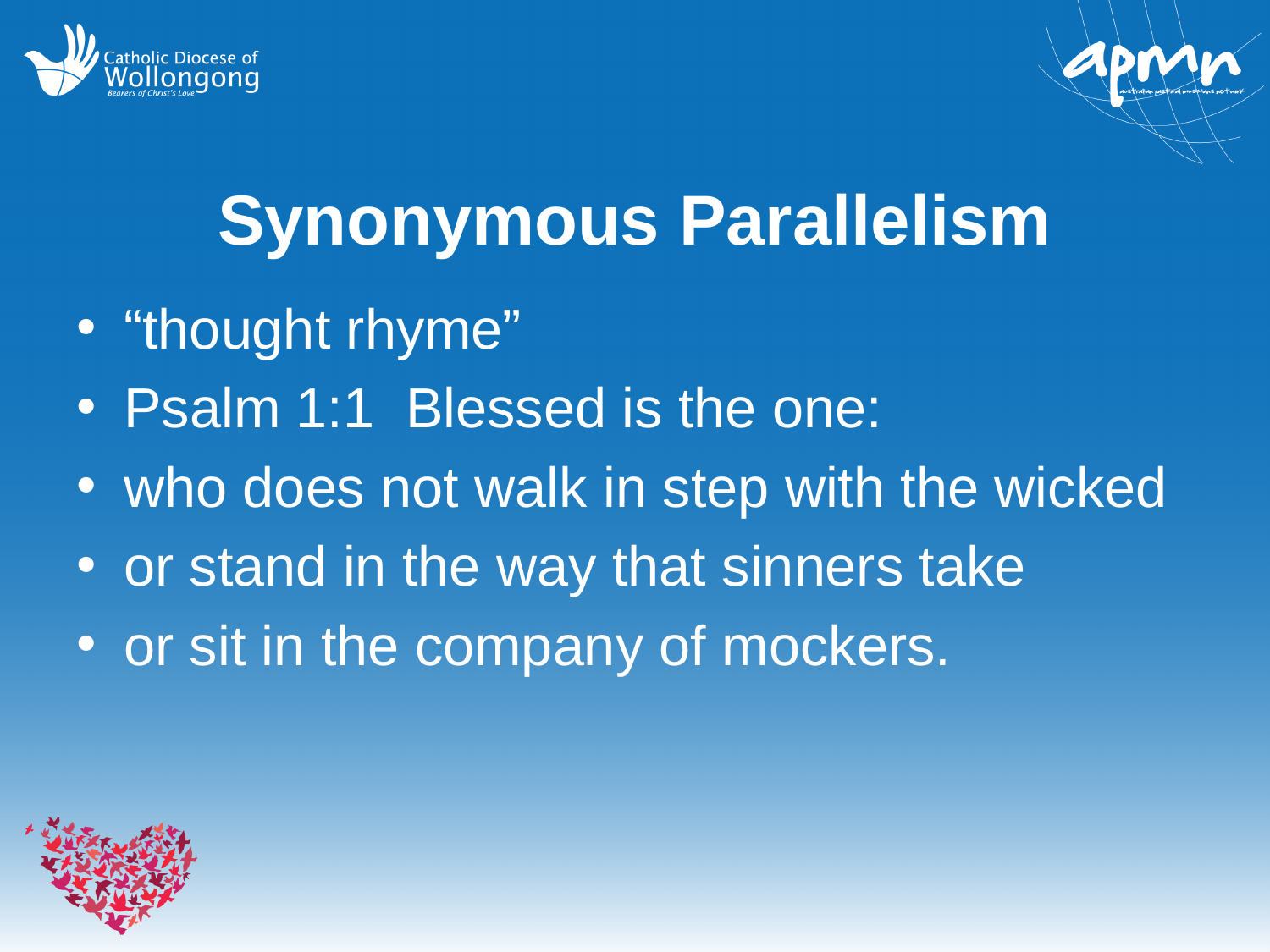

# Synonymous Parallelism
“thought rhyme”
Psalm 1:1  Blessed is the one:
who does not walk in step with the wicked
or stand in the way that sinners take
or sit in the company of mockers.